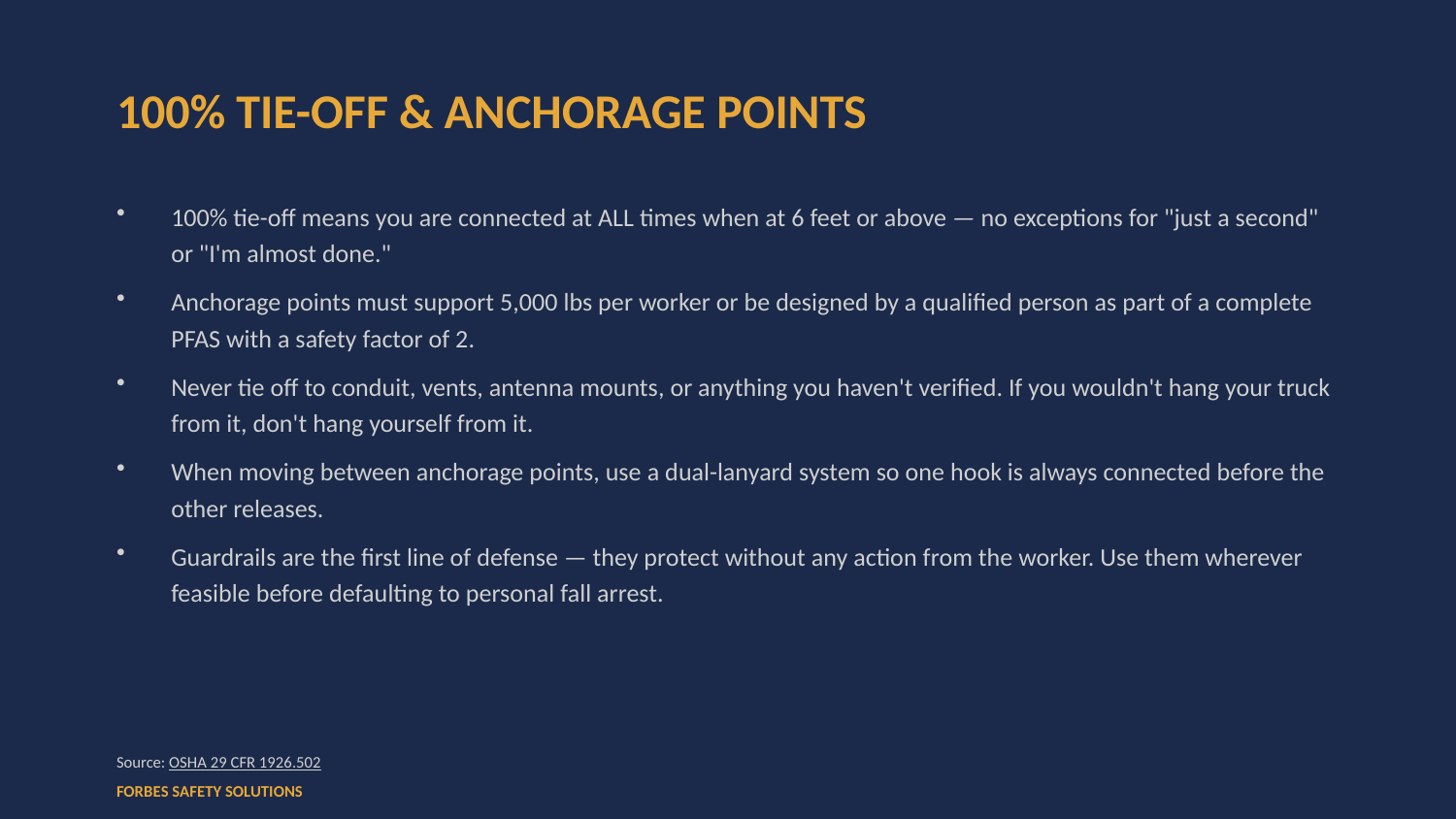

100% TIE-OFF & ANCHORAGE POINTS
100% tie-off means you are connected at ALL times when at 6 feet or above — no exceptions for "just a second" or "I'm almost done."
Anchorage points must support 5,000 lbs per worker or be designed by a qualified person as part of a complete PFAS with a safety factor of 2.
Never tie off to conduit, vents, antenna mounts, or anything you haven't verified. If you wouldn't hang your truck from it, don't hang yourself from it.
When moving between anchorage points, use a dual-lanyard system so one hook is always connected before the other releases.
Guardrails are the first line of defense — they protect without any action from the worker. Use them wherever feasible before defaulting to personal fall arrest.
Source: OSHA 29 CFR 1926.502
FORBES SAFETY SOLUTIONS